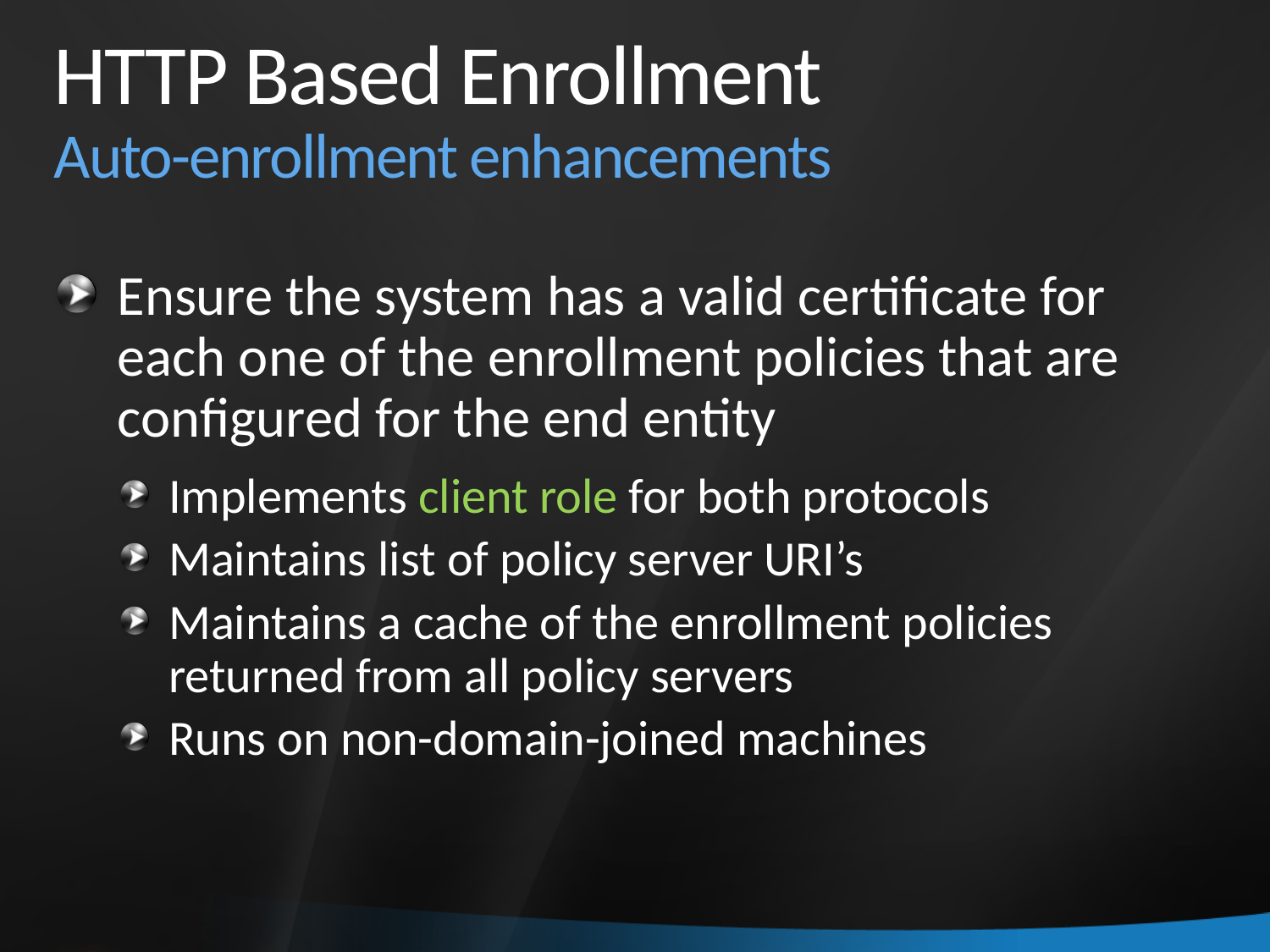

# HTTP Based Enrollment Auto-enrollment enhancements

Ensure the system has a valid certificate for each one of the enrollment policies that are configured for the end entity
Implements client role for both protocols
Maintains list of policy server URI’s
Maintains a cache of the enrollment policies returned from all policy servers
Runs on non-domain-joined machines